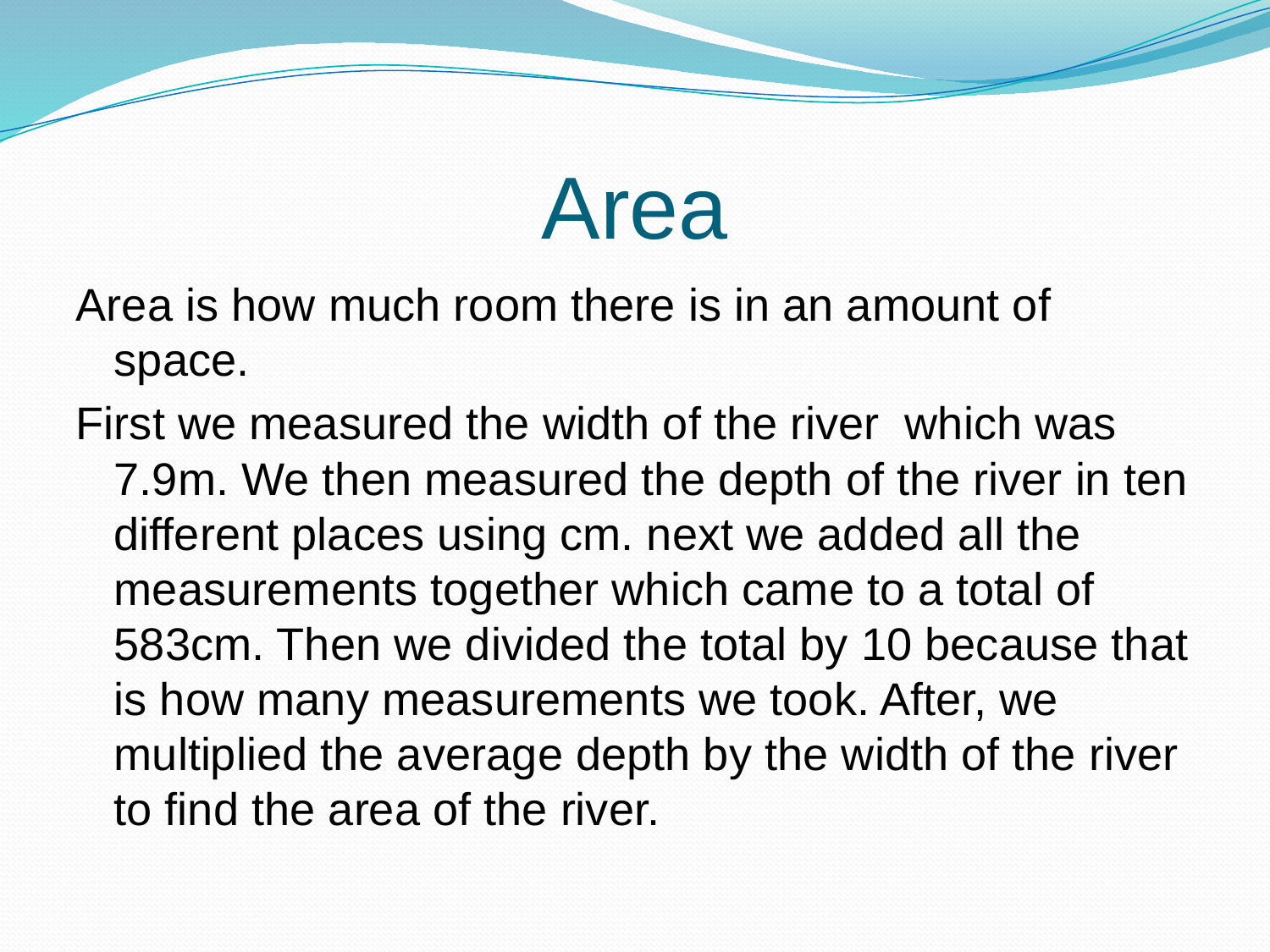

# Area
Area is how much room there is in an amount of space.
First we measured the width of the river  which was 7.9m. We then measured the depth of the river in ten different places using cm. next we added all the measurements together which came to a total of 583cm. Then we divided the total by 10 because that is how many measurements we took. After, we multiplied the average depth by the width of the river to find the area of the river.